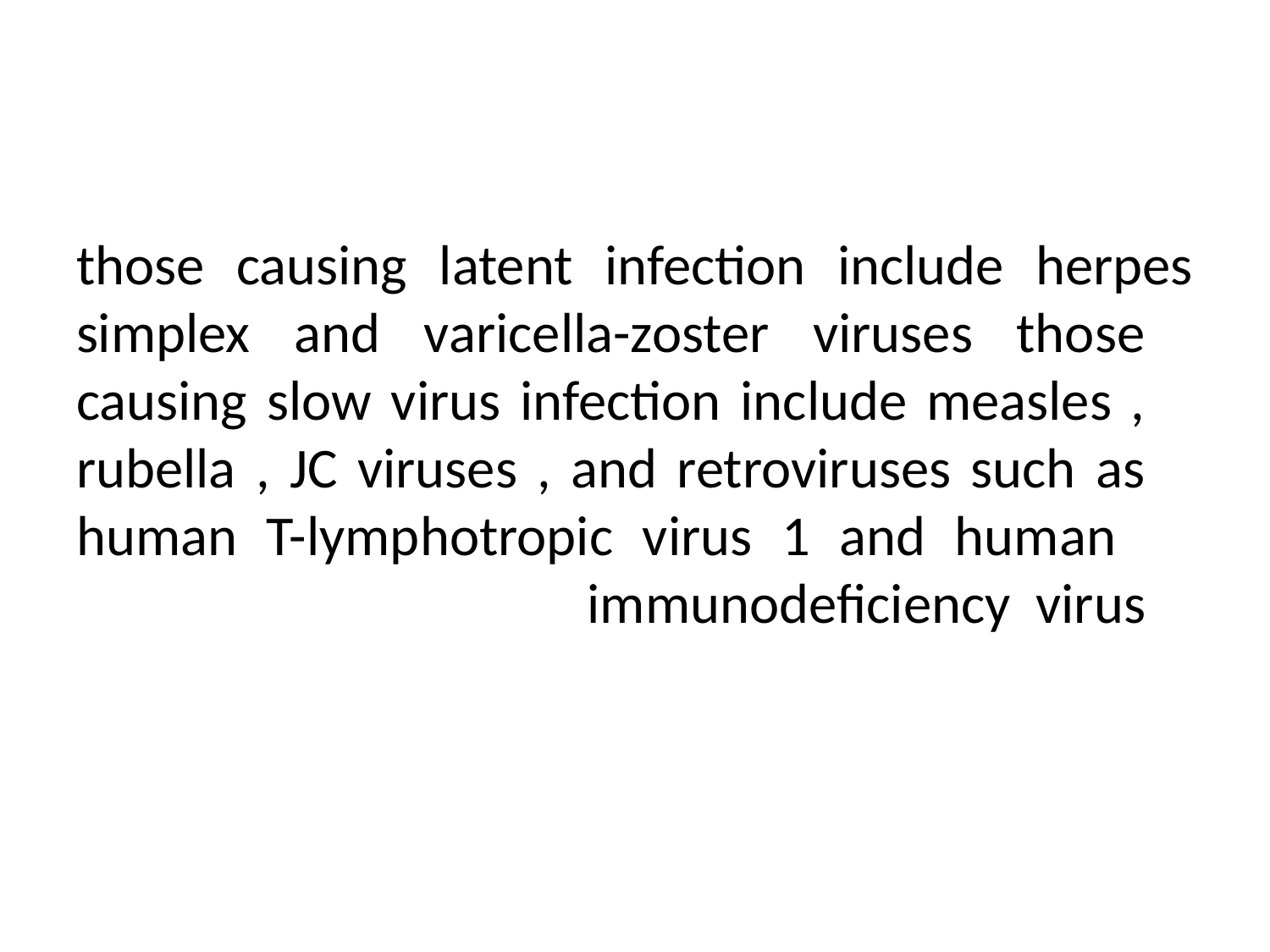

those causing latent infection include herpes simplex and varicella-zoster viruses those causing slow virus infection include measles , rubella , JC viruses , and retroviruses such as human T-lymphotropic virus 1 and human  immunodeficiency virus